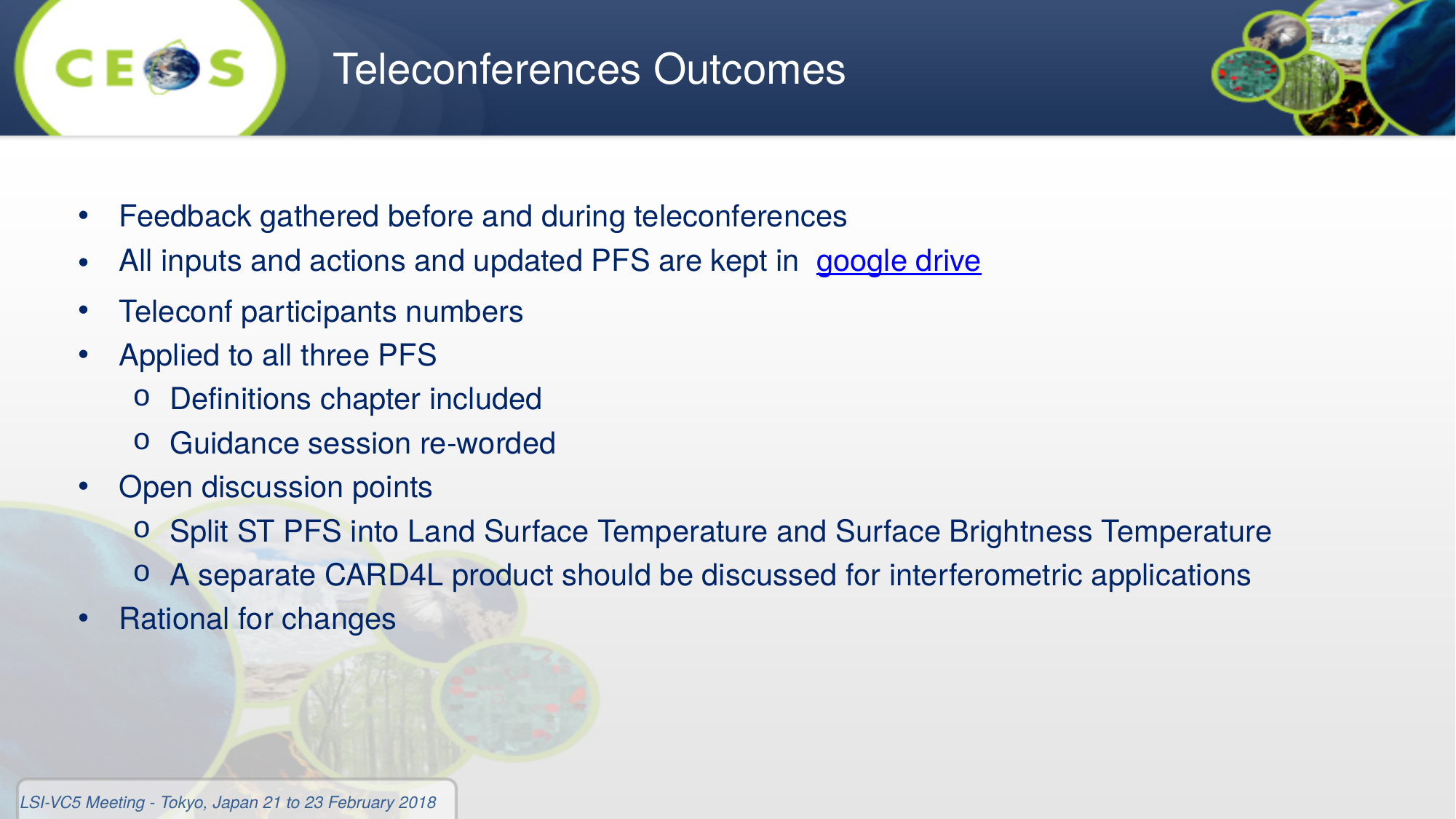

Teleconferences Outcomes
Feedback gathered before and during teleconferences
All inputs and actions and updated PFS are kept in  google drive
Teleconf participants numbers
Applied to all three PFS
Definitions chapter included
Guidance session re-worded
Open discussion points
Split ST PFS into Land Surface Temperature and Surface Brightness Temperature
A separate CARD4L product should be discussed for interferometric applications
Rational for changes